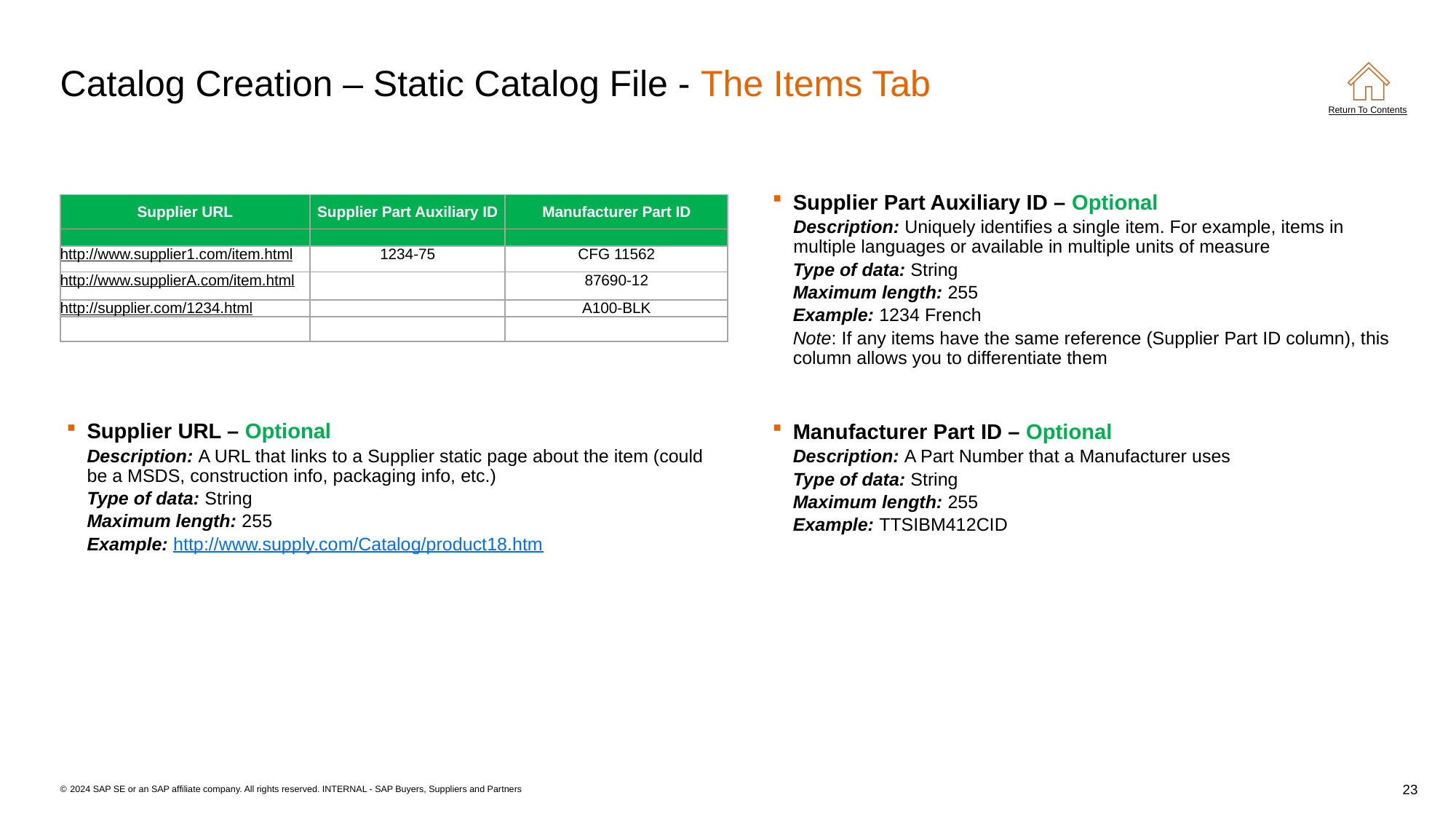

# Catalog Creation – Static Catalog File - The Items Tab
| Supplier URL | Supplier Part Auxiliary ID | Manufacturer Part ID |
| --- | --- | --- |
|  |  |  |
| http://www.supplier1.com/item.html | 1234-75 | CFG 11562 |
| http://www.supplierA.com/item.html |  | 87690-12 |
| http://supplier.com/1234.html |  | A100-BLK |
|  |  |  |
Supplier Part Auxiliary ID – Optional
Description: Uniquely identifies a single item. For example, items in multiple languages or available in multiple units of measure
Type of data: String
Maximum length: 255
Example: 1234 French
Note: If any items have the same reference (Supplier Part ID column), this column allows you to differentiate them

Manufacturer Part ID – Optional
Description: A Part Number that a Manufacturer uses
Type of data: String
Maximum length: 255
Example: TTSIBM412CID
Supplier URL – Optional
Description: A URL that links to a Supplier static page about the item (could be a MSDS, construction info, packaging info, etc.)
Type of data: String
Maximum length: 255
Example: http://www.supply.com/Catalog/product18.htm